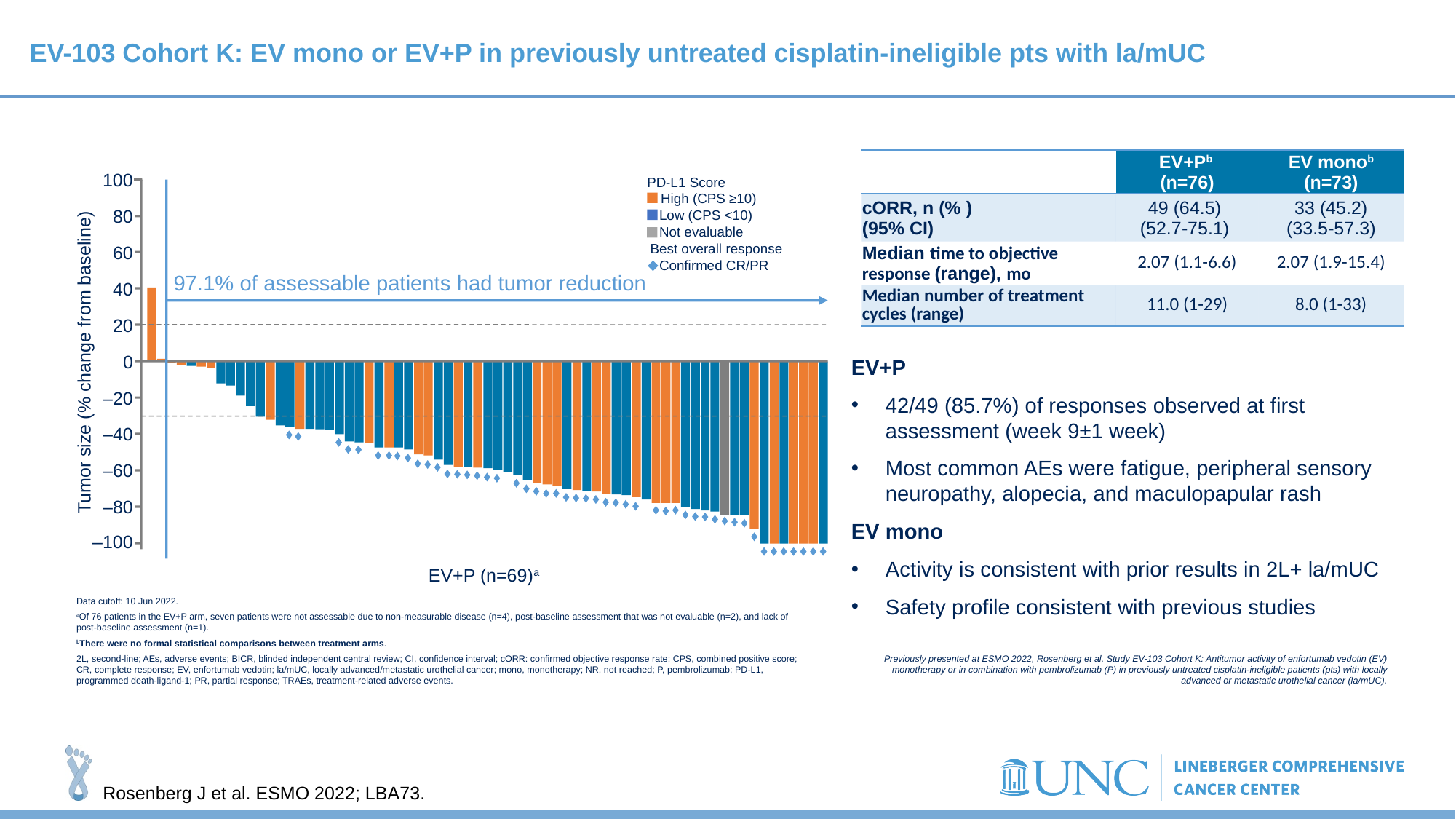

# EV-103 Cohort K: EV mono or EV+P in previously untreated cisplatin-ineligible pts with la/mUC

|  | EV+Pb (n=76) | EV monob (n=73) |
| --- | --- | --- |
| cORR, n (% ) (95% CI) | 49 (64.5)  (52.7-75.1) | 33 (45.2) (33.5-57.3) |
| Median time to objective response (range), mo | 2.07 (1.1-6.6) | 2.07 (1.9-15.4) |
| Median number of treatment cycles (range) | 11.0 (1-29) | 8.0 (1-33) |
100
80
60
40
20
0
–20
–40
–60
–80
–100
PD-L1 Score
High (CPS ≥10)

Low (CPS <10)

Not evaluable

Best overall response
Confirmed CR/PR

97.1% of assessable patients had tumor reduction

Tumor size (% change from baseline)

EV+P (n=69)a
EV+P
42/49 (85.7%) of responses observed at first assessment (week 9±1 week)
Most common AEs were fatigue, peripheral sensory neuropathy, alopecia, and maculopapular rash
EV mono
Activity is consistent with prior results in 2L+ la/mUC
Safety profile consistent with previous studies
Data cutoff: 10 Jun 2022.
aOf 76 patients in the EV+P arm, seven patients were not assessable due to non-measurable disease (n=4), post-baseline assessment that was not evaluable (n=2), and lack of post-baseline assessment (n=1).
bThere were no formal statistical comparisons between treatment arms.
2L, second-line; AEs, adverse events; BICR, blinded independent central review; CI, confidence interval; cORR: confirmed objective response rate; CPS, combined positive score; CR, complete response; EV, enfortumab vedotin; la/mUC, locally advanced/metastatic urothelial cancer; mono, monotherapy; NR, not reached; P, pembrolizumab; PD-L1, programmed death-ligand-1; PR, partial response; TRAEs, treatment-related adverse events.
Previously presented at ESMO 2022, Rosenberg et al. Study EV-103 Cohort K: Antitumor activity of enfortumab vedotin (EV) monotherapy or in combination with pembrolizumab (P) in previously untreated cisplatin-ineligible patients (pts) with locally advanced or metastatic urothelial cancer (la/mUC).
Rosenberg J et al. ESMO 2022; LBA73.